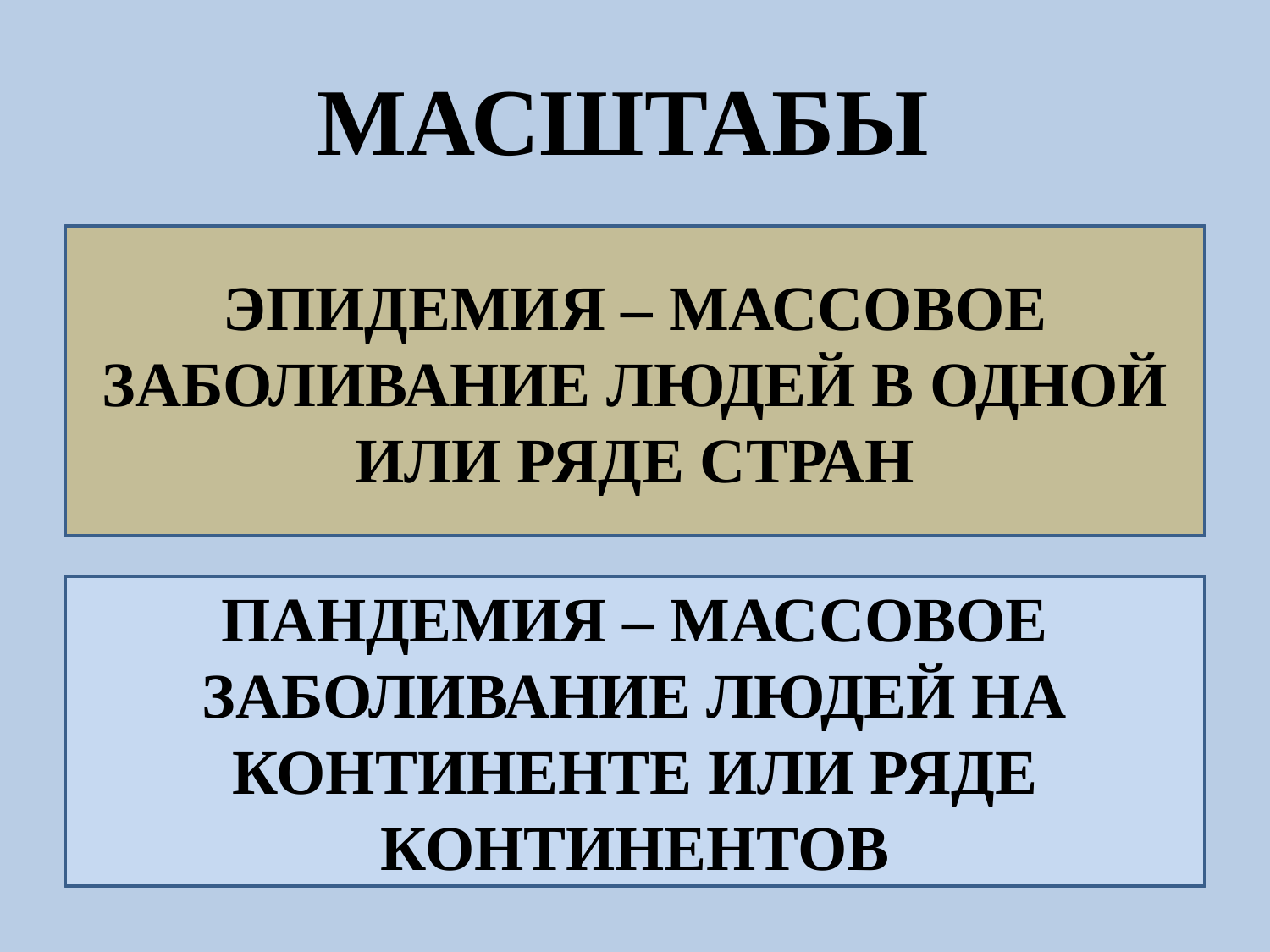

# МАСШТАБЫ
ЭПИДЕМИЯ – МАССОВОЕ ЗАБОЛИВАНИЕ ЛЮДЕЙ В ОДНОЙ ИЛИ РЯДЕ СТРАН
ПАНДЕМИЯ – МАССОВОЕ ЗАБОЛИВАНИЕ ЛЮДЕЙ НА КОНТИНЕНТЕ ИЛИ РЯДЕ КОНТИНЕНТОВ